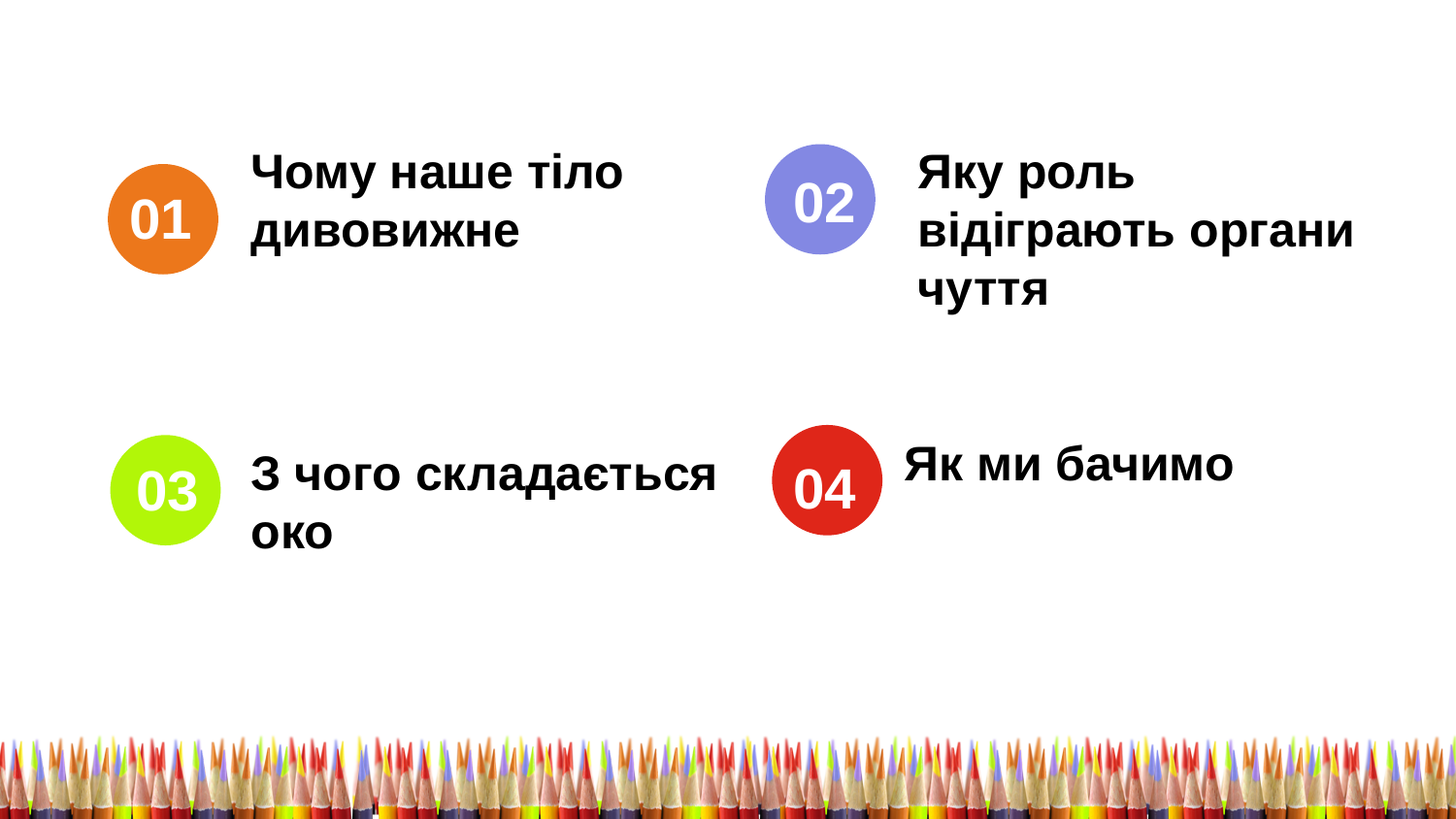

Чому наше тіло
дивовижне
Яку роль
відіграють органи чуття

02
01

Як ми бачимо
З чого складається око

04
03